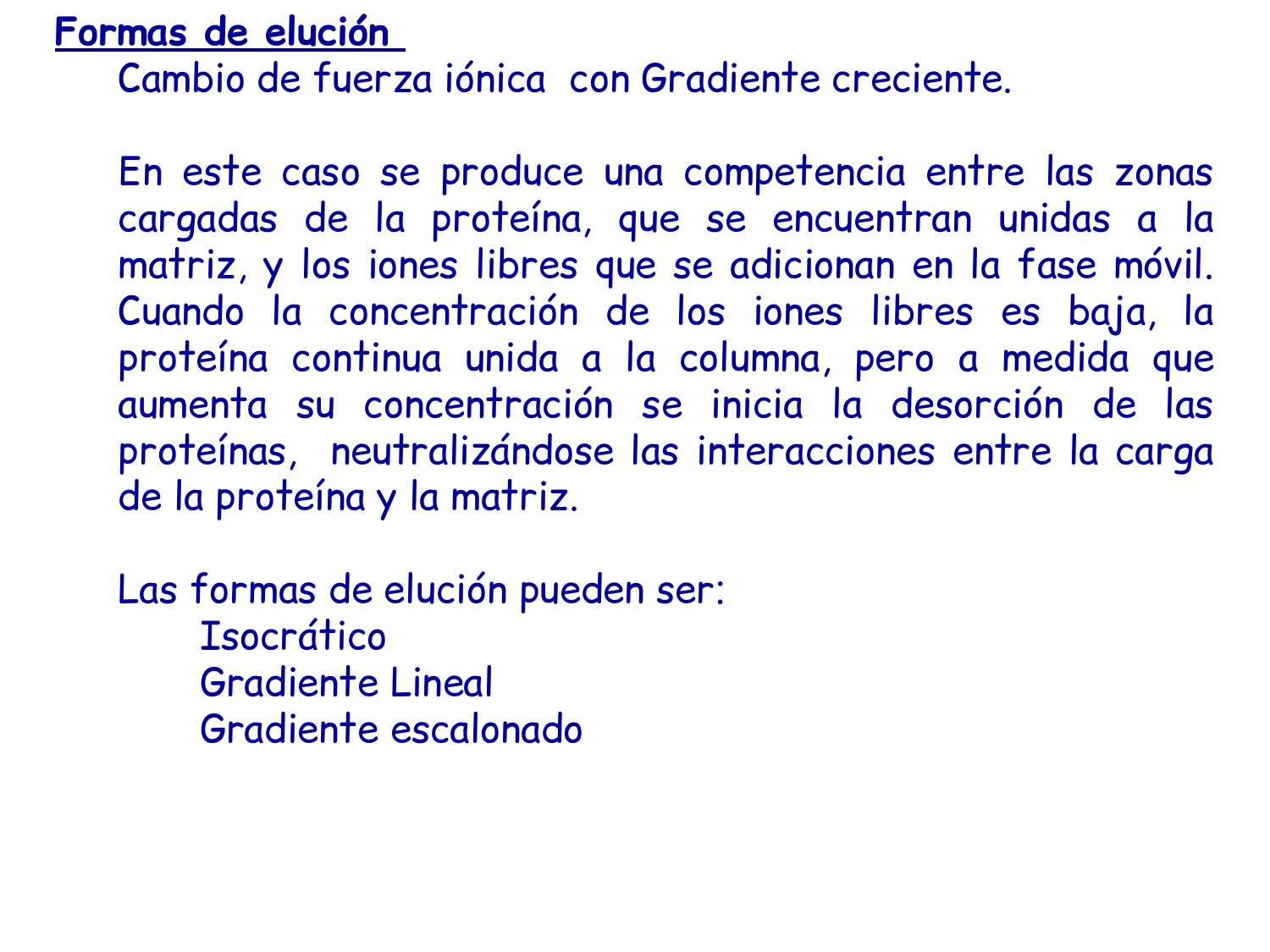

Formas de elución
	Cambio de fuerza iónica  con Gradiente creciente.

	En este caso se produce una competencia entre las zonas cargadas de la proteína, que se encuentran unidas a la matriz, y los iones libres que se adicionan en la fase móvil. Cuando la concentración de los iones libres es baja, la proteína continua unida a la columna, pero a medida que aumenta su concentración se inicia la desorción de las proteínas,  neutralizándose las interacciones entre la carga de la proteína y la matriz.

	Las formas de elución pueden ser:
	       Isocrático
	       Gradiente Lineal
	       Gradiente escalonado